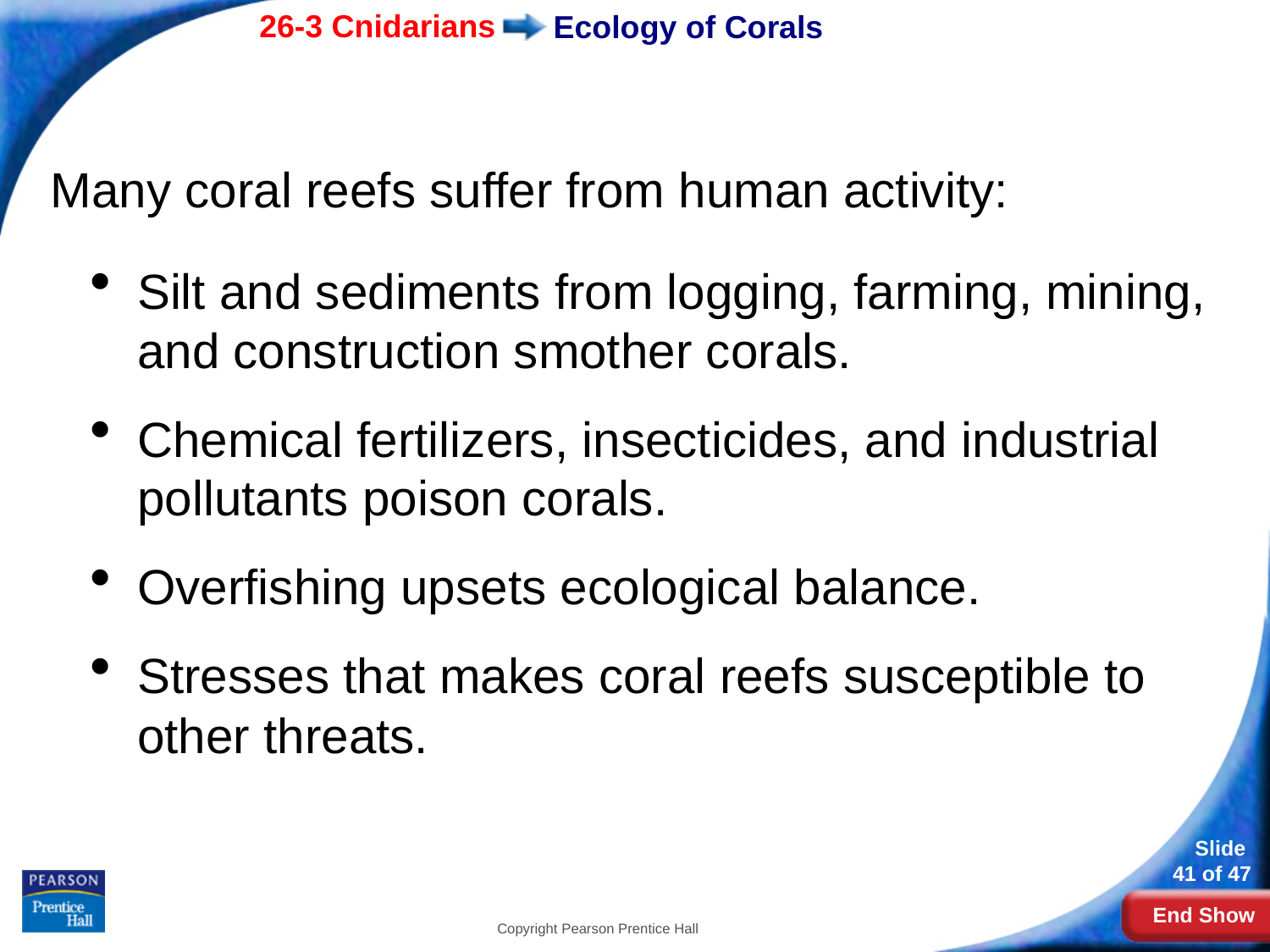

# Ecology of Corals
Many coral reefs suffer from human activity:
Silt and sediments from logging, farming, mining, and construction smother corals.
Chemical fertilizers, insecticides, and industrial pollutants poison corals.
Overfishing upsets ecological balance.
Stresses that makes coral reefs susceptible to other threats.
Copyright Pearson Prentice Hall